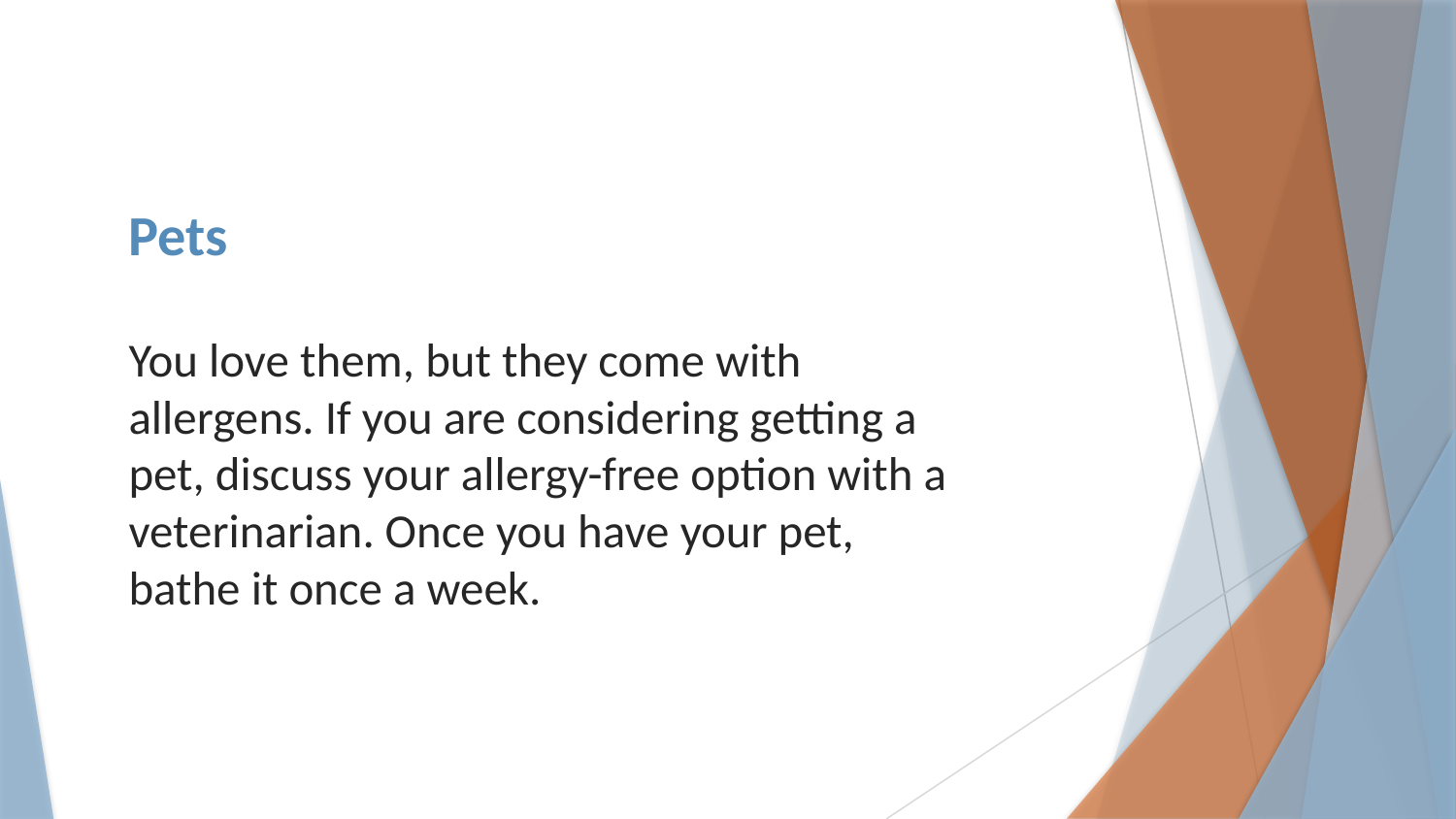

# Pets
You love them, but they come with allergens. If you are considering getting a pet, discuss your allergy-free option with a veterinarian. Once you have your pet, bathe it once a week.